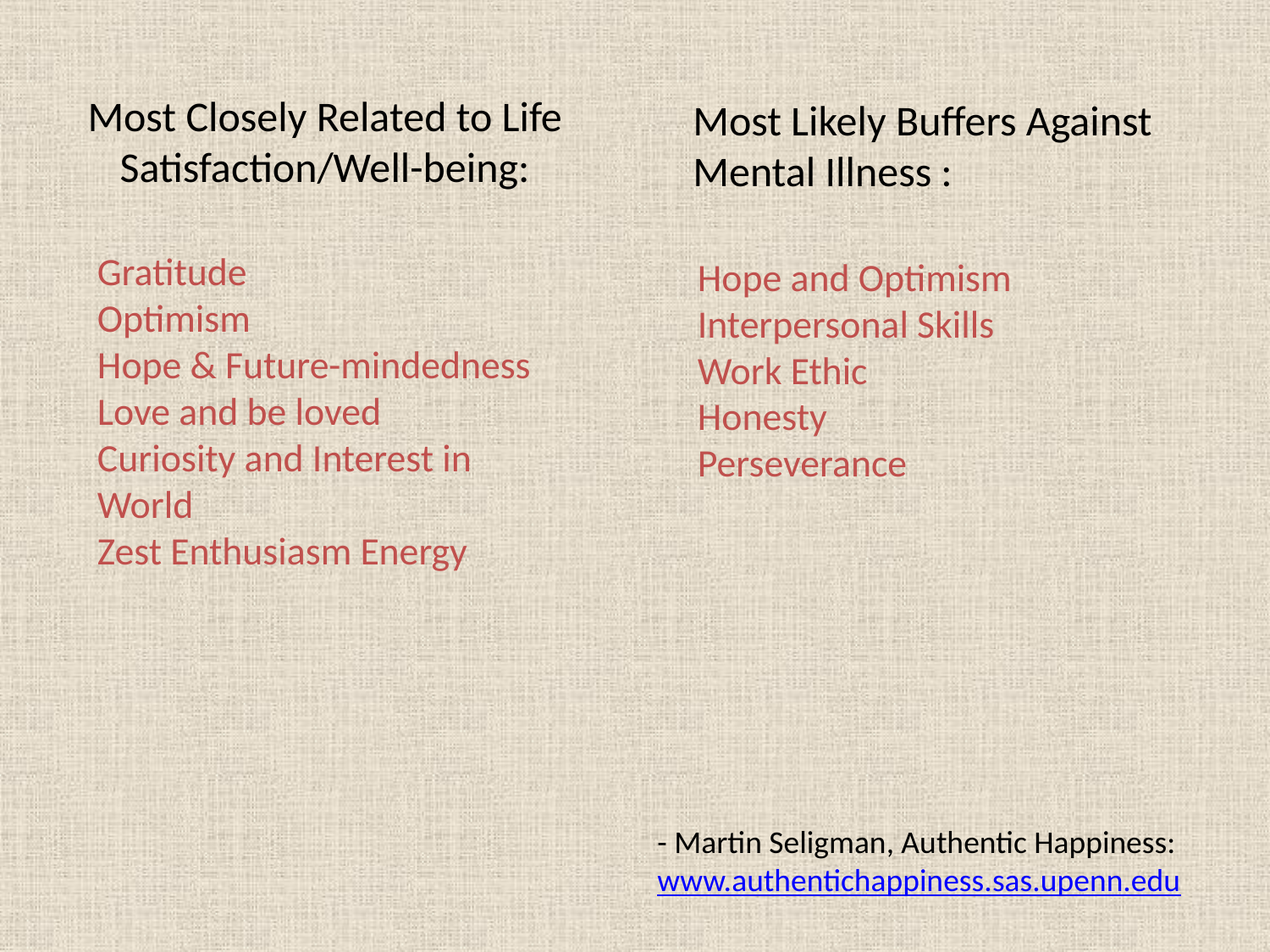

# Most Closely Related to Life Satisfaction/Well-being:
Most Likely Buffers Against Mental Illness :

Gratitude
Optimism
Hope & Future-mindedness
Love and be loved
Curiosity and Interest in World
Zest Enthusiasm Energy

Hope and Optimism
Interpersonal Skills
Work Ethic
Honesty
Perseverance
- Martin Seligman, Authentic Happiness:
www.authentichappiness.sas.upenn.edu